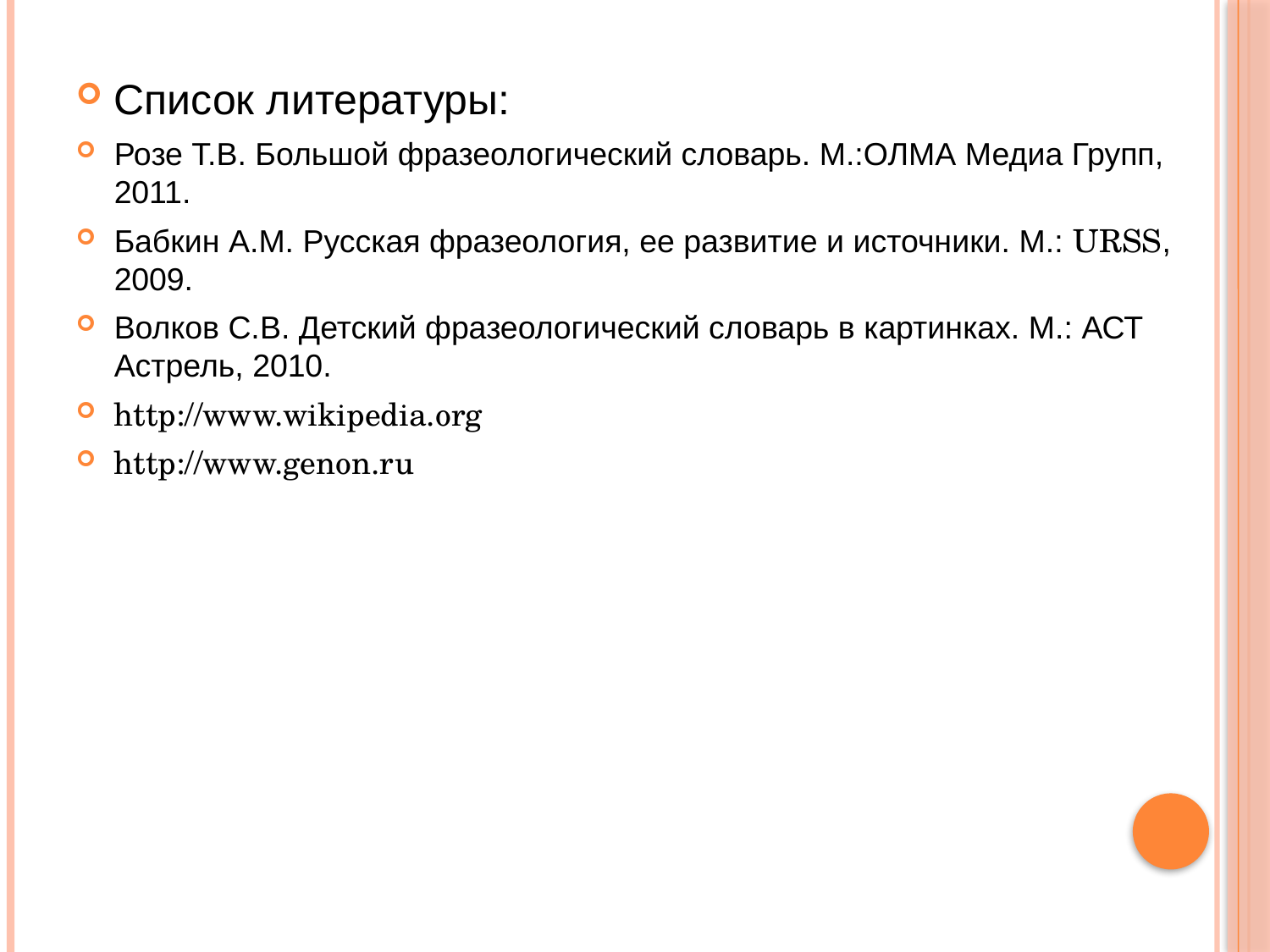

Список литературы:
Розе Т.В. Большой фразеологический словарь. М.:ОЛМА Медиа Групп, 2011.
Бабкин А.М. Русская фразеология, ее развитие и источники. М.: URSS, 2009.
Волков С.В. Детский фразеологический словарь в картинках. М.: АСТ Астрель, 2010.
http://www.wikipedia.org
http://www.genon.ru